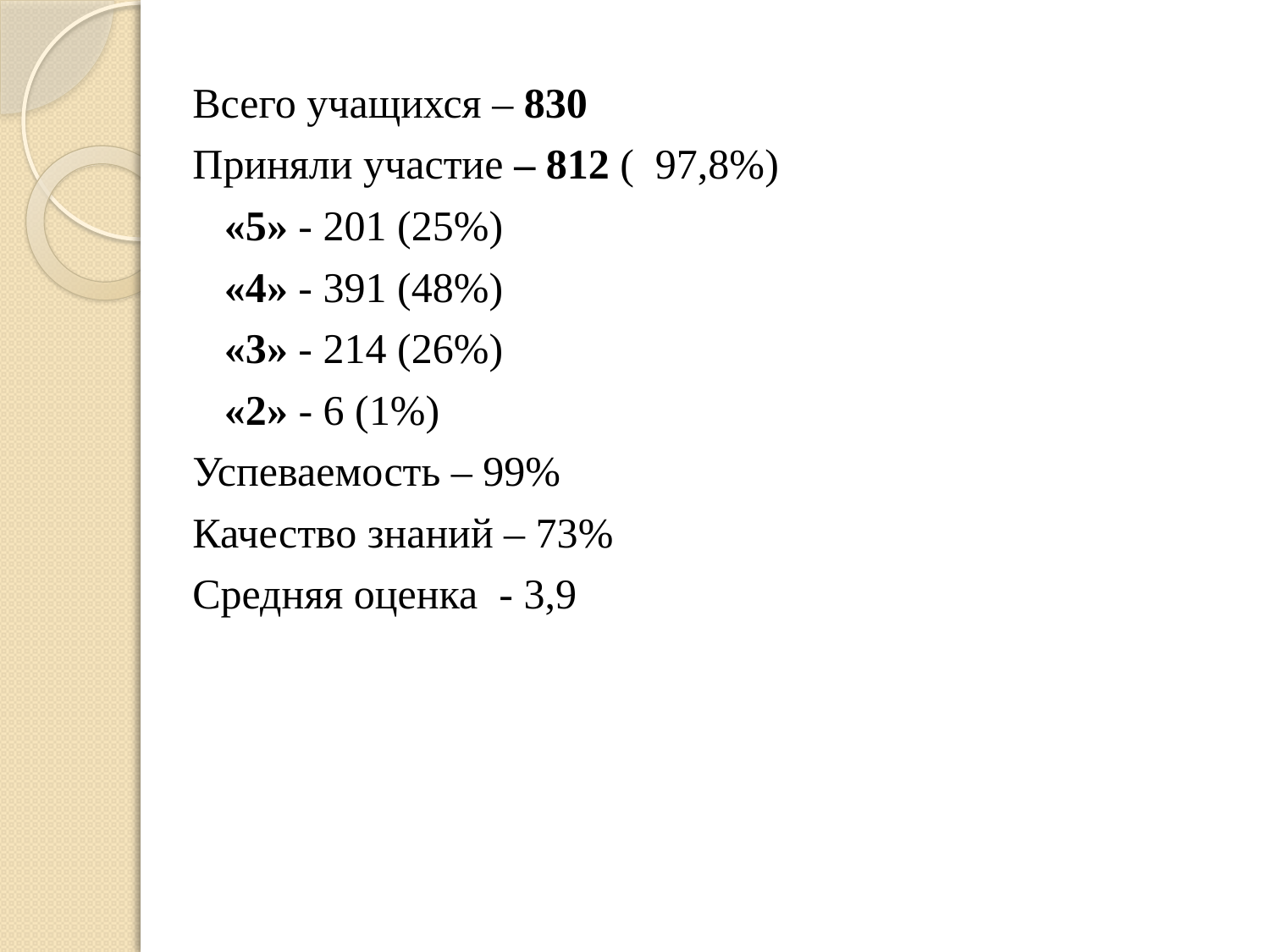

#
Всего учащихся – 830
Приняли участие – 812 (  97,8%)
   «5» - 201 (25%)
   «4» - 391 (48%)
   «3» - 214 (26%)
   «2» - 6 (1%)
Успеваемость – 99%
Качество знаний – 73%
Средняя оценка  - 3,9